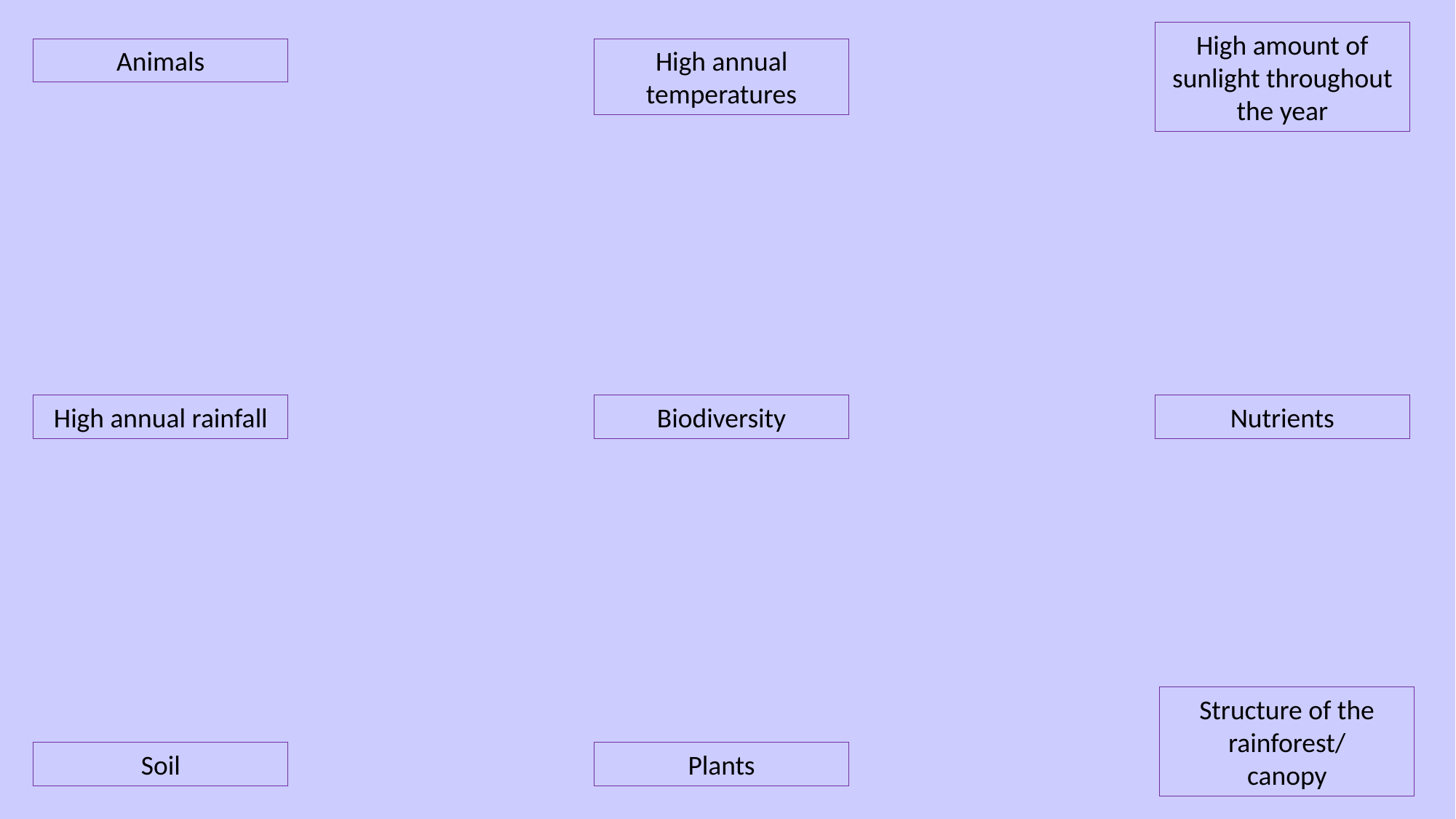

High amount of sunlight throughout the year
High annual temperatures
Animals
High annual rainfall
Biodiversity
Nutrients
Structure of the rainforest/
canopy
Soil
Plants